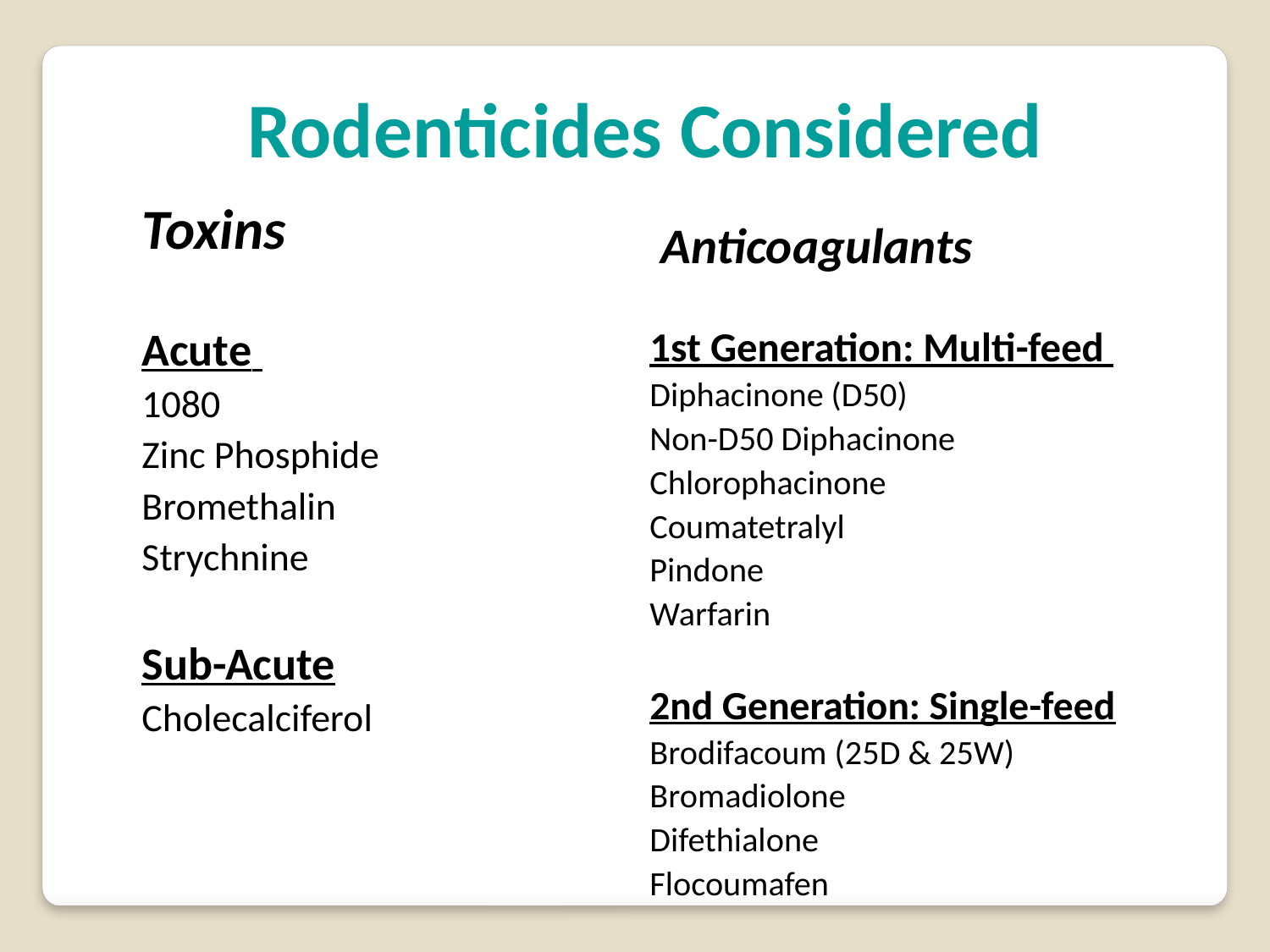

Rodenticides Considered
Toxins

Acute
1080
Zinc Phosphide
Bromethalin
Strychnine

Sub-Acute
Cholecalciferol

 Anticoagulants

1st Generation: Multi-feed
Diphacinone (D50)
Non-D50 Diphacinone
Chlorophacinone
Coumatetralyl
Pindone
Warfarin

2nd Generation: Single-feed
Brodifacoum (25D & 25W)
Bromadiolone
Difethialone
Flocoumafen